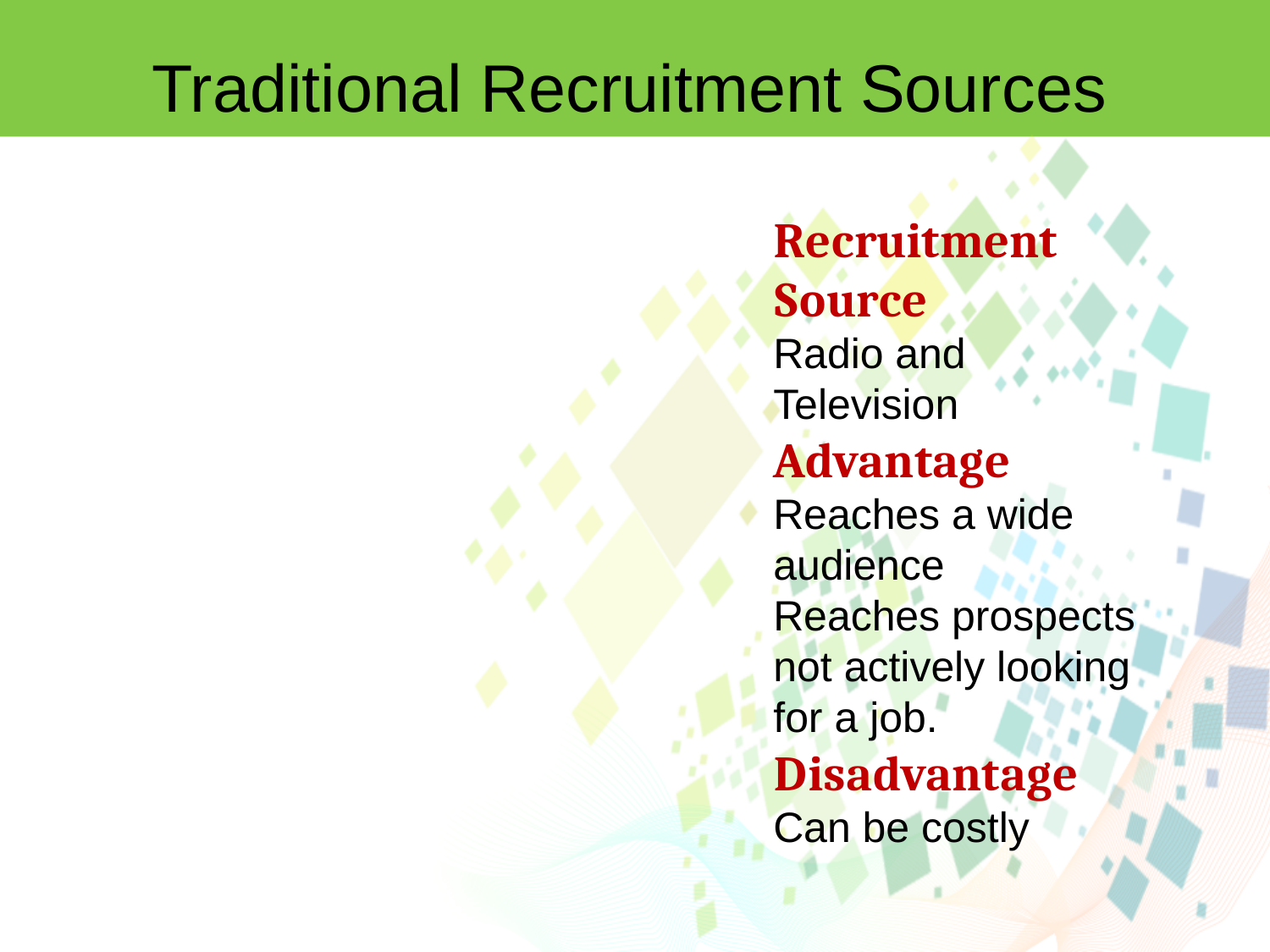

Traditional Recruitment Sources
Recruitment Source
Radio and Television Advantage
Reaches a wide audience
Reaches prospects not actively looking for a job. Disadvantage
Can be costly